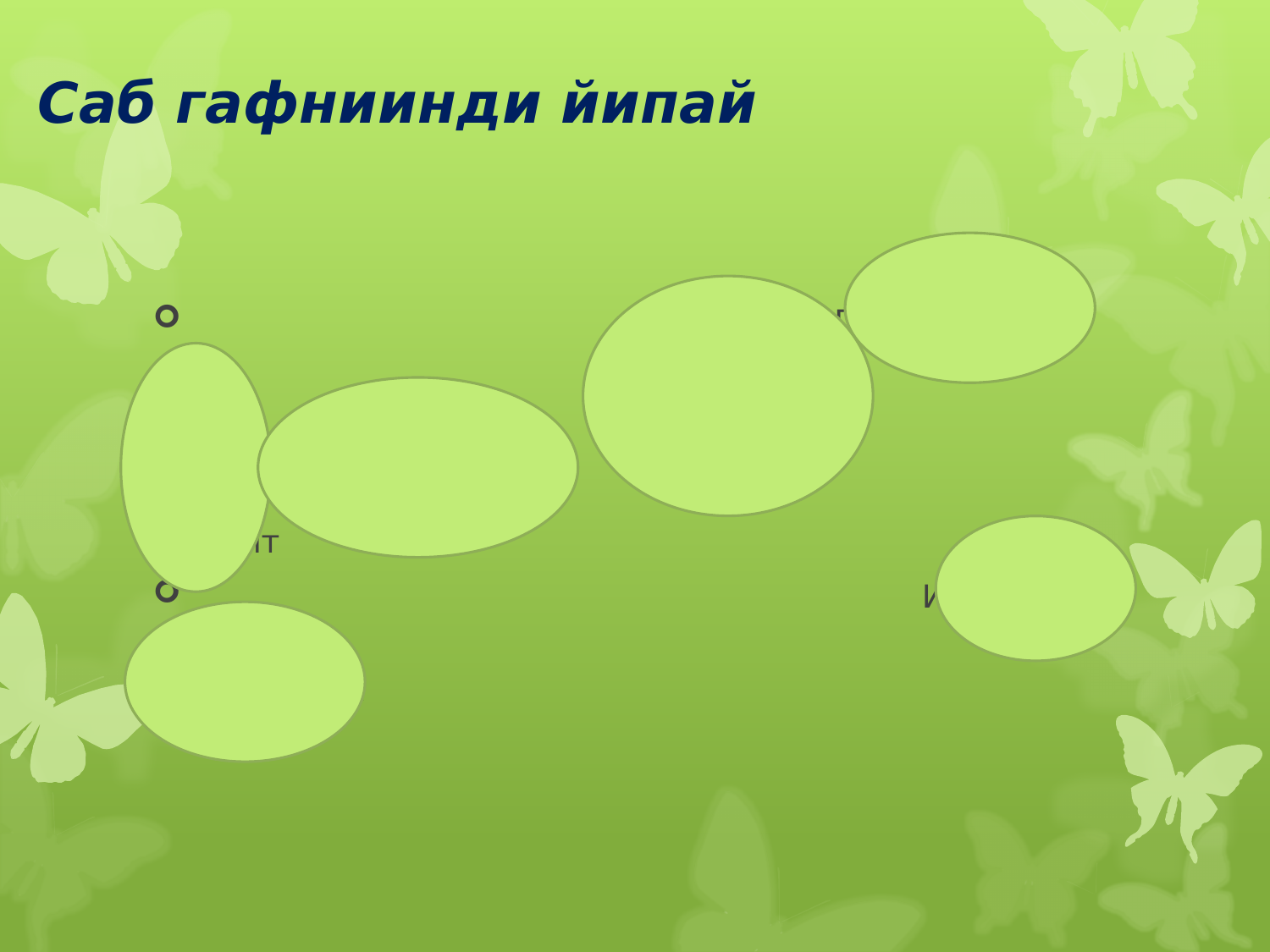

# Саб гафниинди йипай

                                                              Дабакь

                                        Темпел
                   Девлетлу
Игит
                                                                       Ишбях
                                                                                               ГучIбях